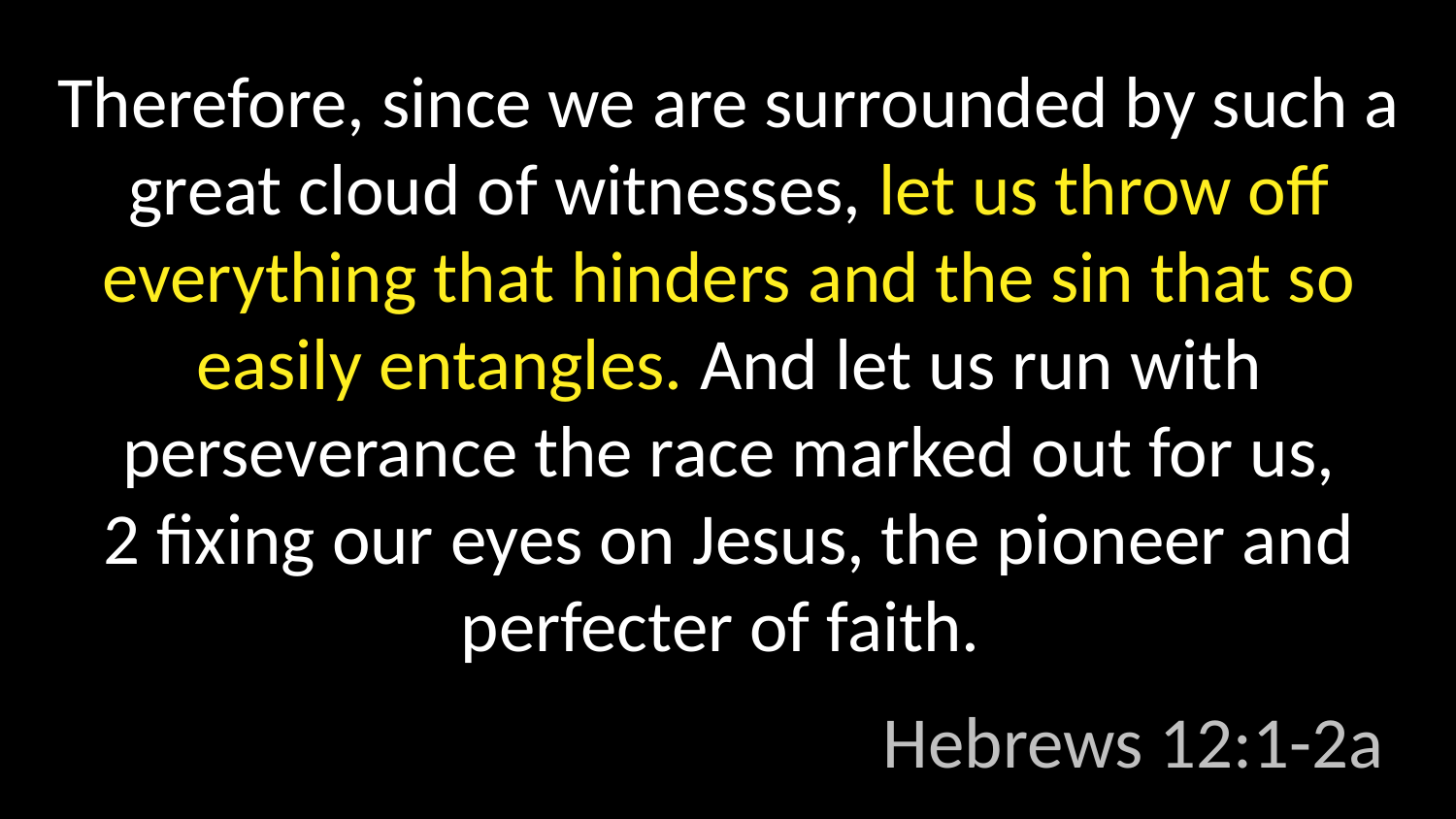

Therefore, since we are surrounded by such a great cloud of witnesses, let us throw off everything that hinders and the sin that so easily entangles. And let us run with perseverance the race marked out for us, 2 fixing our eyes on Jesus, the pioneer and perfecter of faith.
Hebrews 12:1-2a